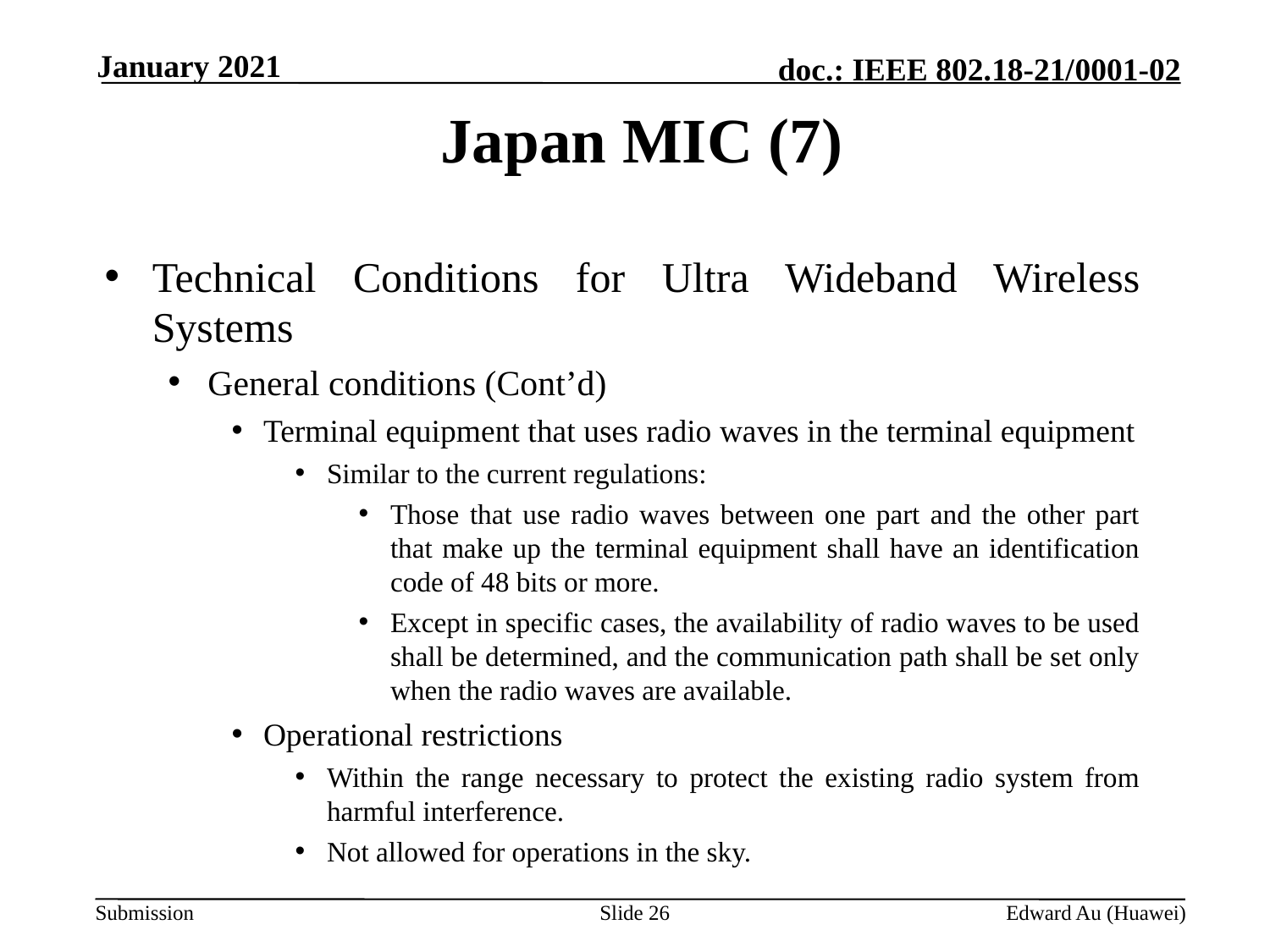

January 2021
# Japan MIC (7)
Technical Conditions for Ultra Wideband Wireless Systems
General conditions (Cont’d)
Terminal equipment that uses radio waves in the terminal equipment
Similar to the current regulations:
Those that use radio waves between one part and the other part that make up the terminal equipment shall have an identification code of 48 bits or more.
Except in specific cases, the availability of radio waves to be used shall be determined, and the communication path shall be set only when the radio waves are available.
Operational restrictions
Within the range necessary to protect the existing radio system from harmful interference.
Not allowed for operations in the sky.

Slide 26
Edward Au (Huawei)